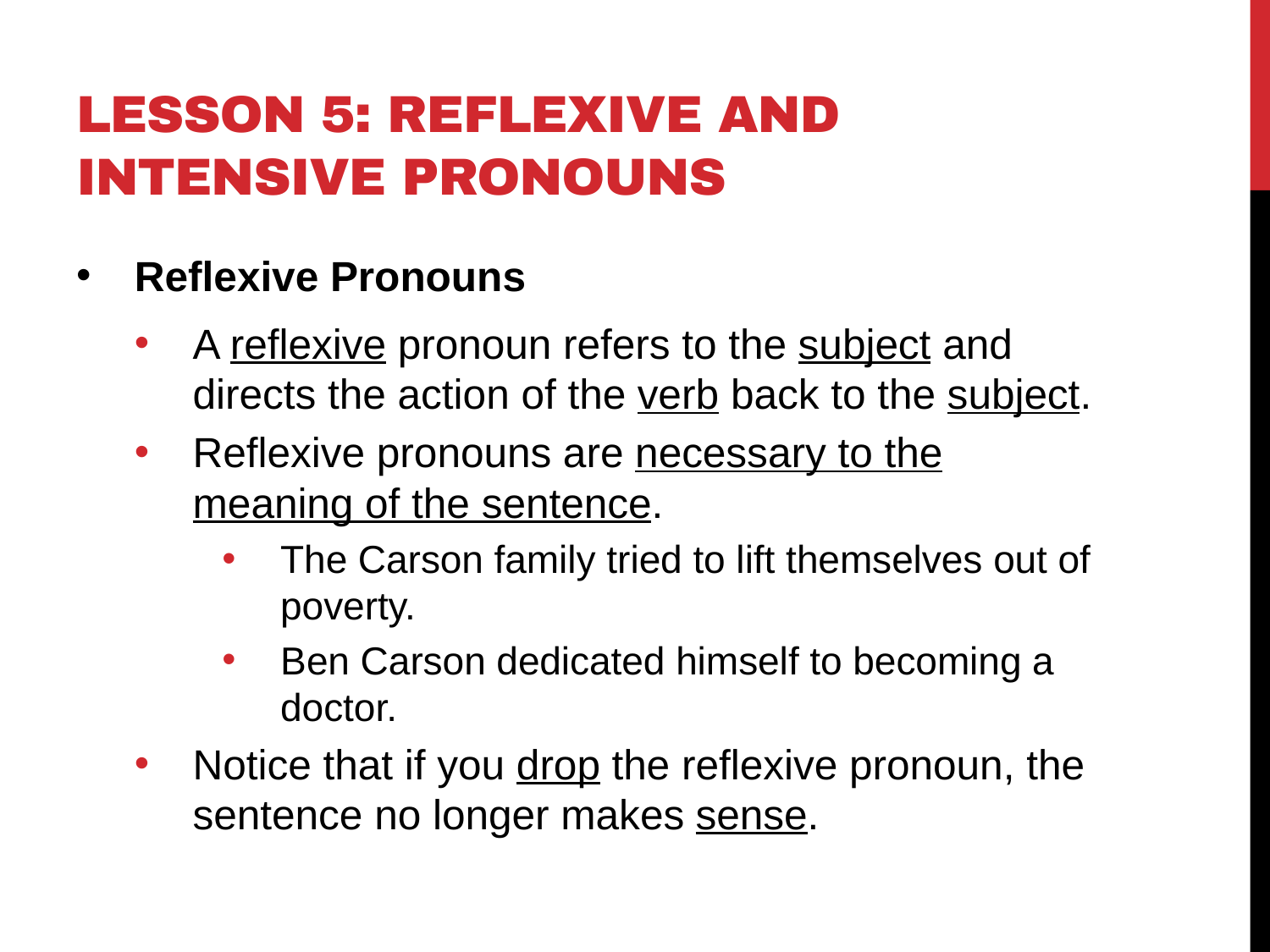

# Lesson 5: Reflexive and Intensive Pronouns
Reflexive Pronouns
A reflexive pronoun refers to the subject and directs the action of the verb back to the subject.
Reflexive pronouns are necessary to the meaning of the sentence.
The Carson family tried to lift themselves out of poverty.
Ben Carson dedicated himself to becoming a doctor.
Notice that if you drop the reflexive pronoun, the sentence no longer makes sense.